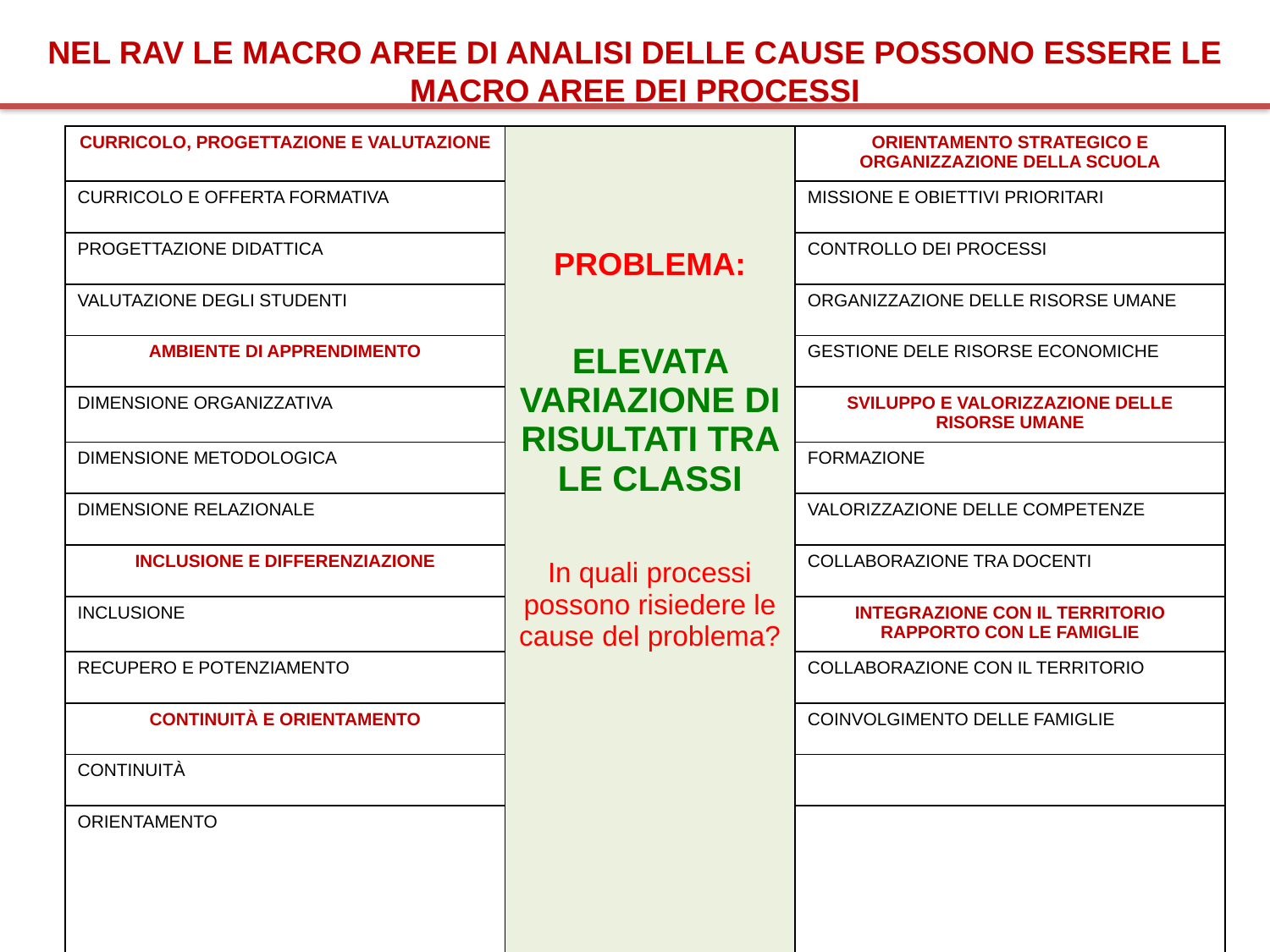

NEL RAV LE MACRO AREE DI ANALISI DELLE CAUSE POSSONO ESSERE LE MACRO AREE DEI PROCESSI
| CURRICOLO, PROGETTAZIONE E VALUTAZIONE | PROBLEMA: ELEVATA VARIAZIONE DI RISULTATI TRA LE CLASSI In quali processi possono risiedere le cause del problema? | ORIENTAMENTO STRATEGICO E ORGANIZZAZIONE DELLA SCUOLA |
| --- | --- | --- |
| CURRICOLO E OFFERTA FORMATIVA |  | MISSIONE E OBIETTIVI PRIORITARI |
| PROGETTAZIONE DIDATTICA |  | CONTROLLO DEI PROCESSI |
| VALUTAZIONE DEGLI STUDENTI |  | ORGANIZZAZIONE DELLE RISORSE UMANE |
| AMBIENTE DI APPRENDIMENTO |  | GESTIONE DELE RISORSE ECONOMICHE |
| DIMENSIONE ORGANIZZATIVA |  | SVILUPPO E VALORIZZAZIONE DELLE RISORSE UMANE |
| DIMENSIONE METODOLOGICA |  | FORMAZIONE |
| DIMENSIONE RELAZIONALE |  | VALORIZZAZIONE DELLE COMPETENZE |
| INCLUSIONE E DIFFERENZIAZIONE |  | COLLABORAZIONE TRA DOCENTI |
| INCLUSIONE |  | INTEGRAZIONE CON IL TERRITORIO RAPPORTO CON LE FAMIGLIE |
| RECUPERO E POTENZIAMENTO |  | COLLABORAZIONE CON IL TERRITORIO |
| CONTINUITÀ E ORIENTAMENTO |  | COINVOLGIMENTO DELLE FAMIGLIE |
| CONTINUITÀ |  |  |
| ORIENTAMENTO |  |  |